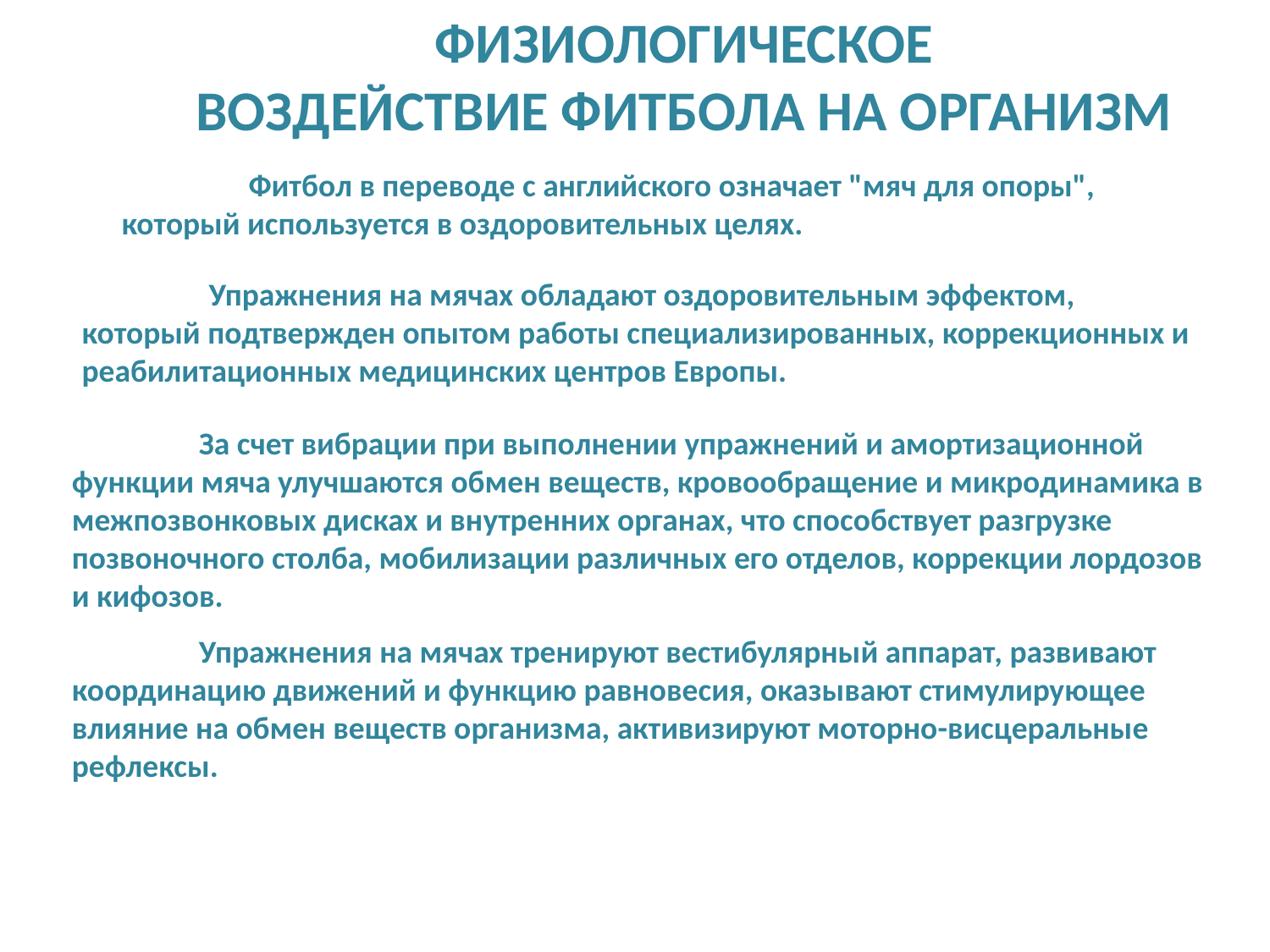

физиологическое
Воздействие фитбола на организм
	Фитбол в переводе с английского означает "мяч для опоры", который используется в оздоровительных целях.
	Упражнения на мячах обладают оздоровительным эффектом, который подтвержден опытом работы специализированных, коррекционных и реабилитационных медицинских центров Европы.

	За счет вибрации при выполнении упражнений и амортизационной функции мяча улучшаются обмен веществ, кровообращение и микродинамика в межпозвонковых дисках и внутренних органах, что способствует разгрузке позвоночного столба, мобилизации различных его отделов, коррекции лордозов и кифозов.
	Упражнения на мячах тренируют вестибулярный аппарат, развивают координацию движений и функцию равновесия, оказывают стимулирующее влияние на обмен веществ организма, активизируют моторно-висцеральные рефлексы.